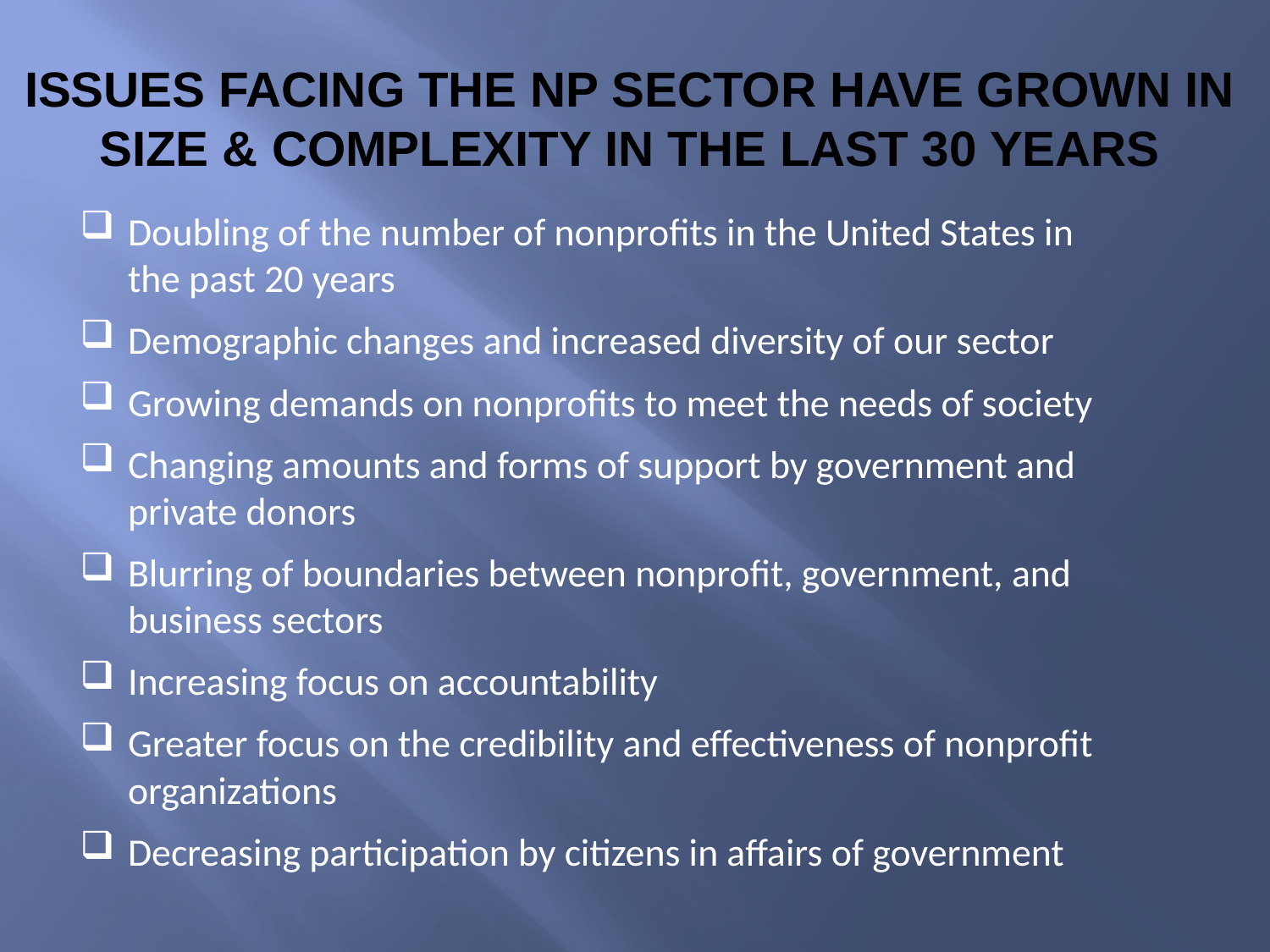

# issues facing the NP sector have GROWN in size & complexity in the last 30 years
Doubling of the number of nonprofits in the United States in the past 20 years
Demographic changes and increased diversity of our sector
Growing demands on nonprofits to meet the needs of society
Changing amounts and forms of support by government and private donors
Blurring of boundaries between nonprofit, government, and business sectors
Increasing focus on accountability
Greater focus on the credibility and effectiveness of nonprofit organizations
Decreasing participation by citizens in affairs of government